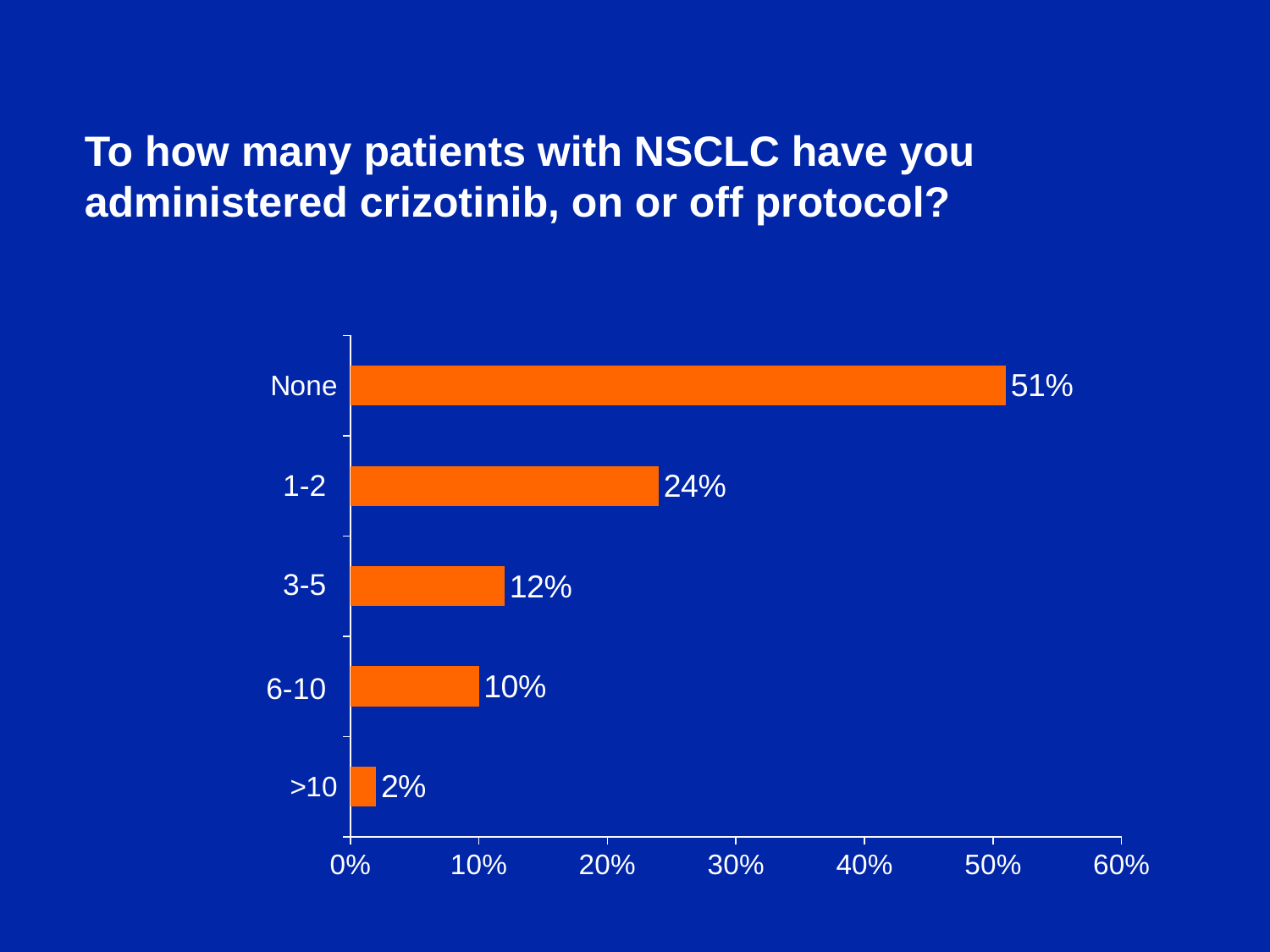

To how many patients with NSCLC have you administered crizotinib, on or off protocol?

### Chart

| Category | Series 1 |
|---|---|
| >10 | 0.02 |
|  | 0.1 |
|  | 0.12 |
|  | 0.24 |
| None | 0.51 |
1-2
3-5
6-10